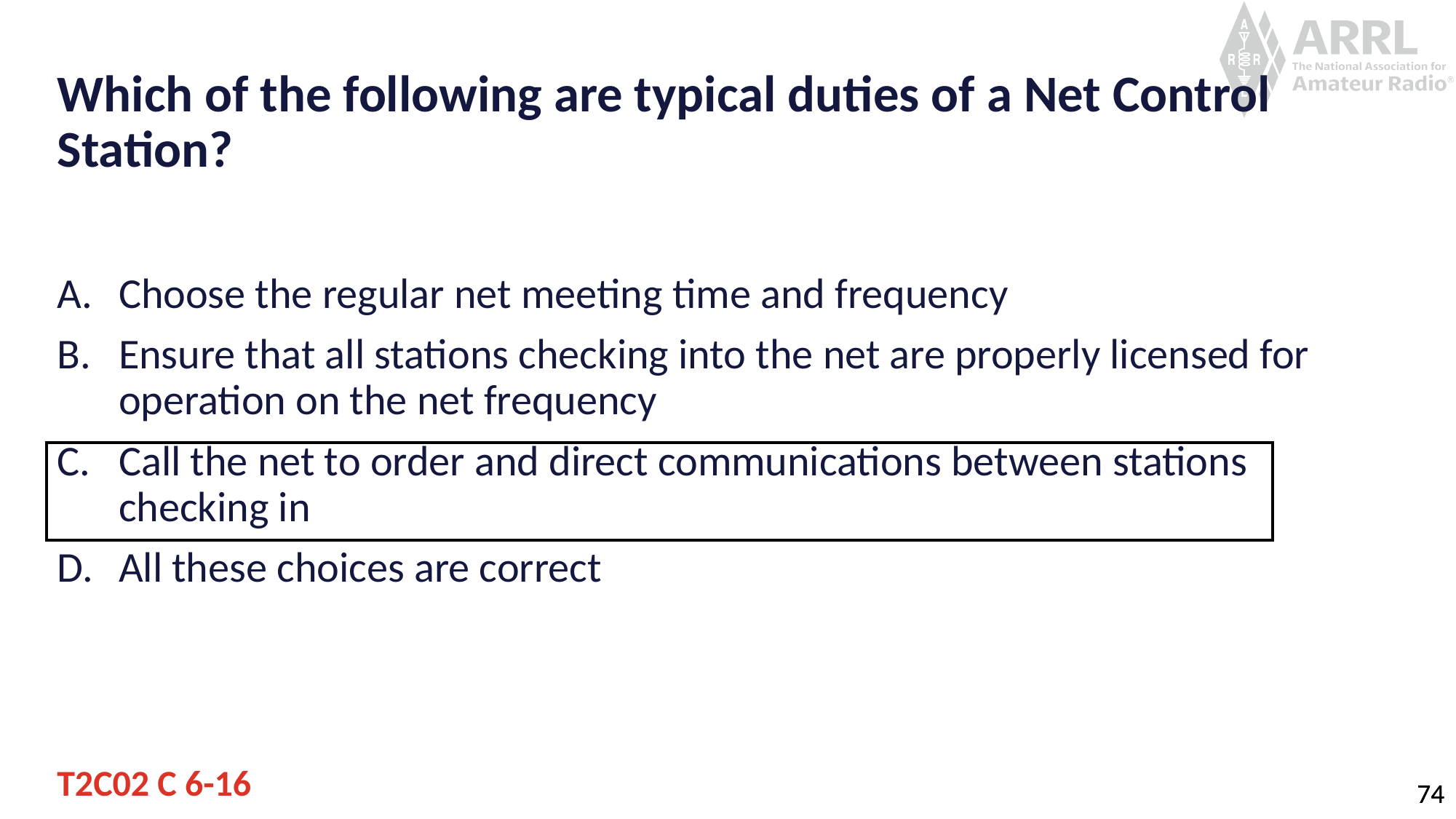

# Which of the following are typical duties of a Net Control Station?
Choose the regular net meeting time and frequency
Ensure that all stations checking into the net are properly licensed for operation on the net frequency
Call the net to order and direct communications between stations checking in
All these choices are correct

T2C02 C 6-16